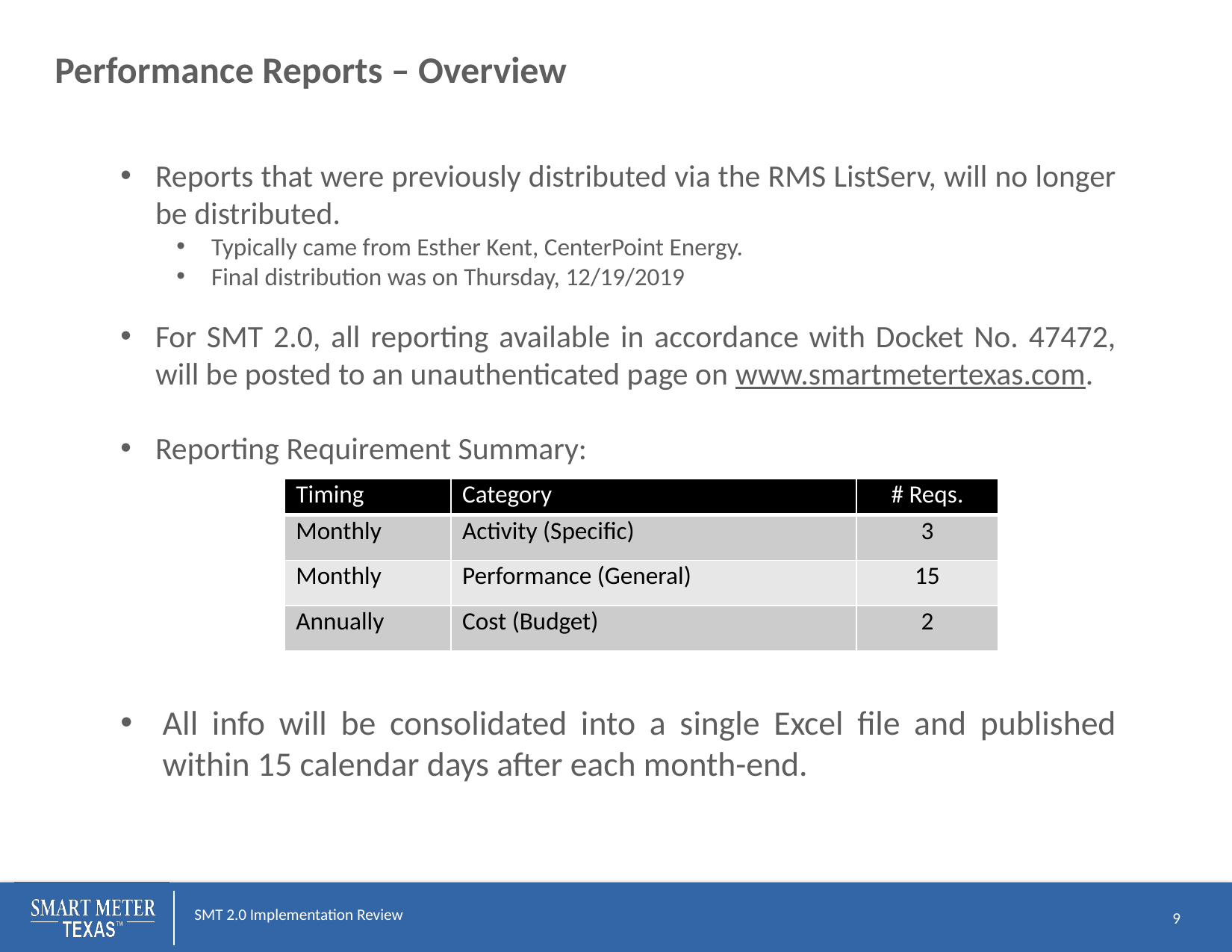

# Performance Reports – Overview
Reports that were previously distributed via the RMS ListServ, will no longer be distributed.
Typically came from Esther Kent, CenterPoint Energy.
Final distribution was on Thursday, 12/19/2019

For SMT 2.0, all reporting available in accordance with Docket No. 47472, will be posted to an unauthenticated page on www.smartmetertexas.com.

Reporting Requirement Summary:

All info will be consolidated into a single Excel file and published within 15 calendar days after each month-end.
| Timing | Category | # Reqs. |
| --- | --- | --- |
| Monthly | Activity (Specific) | 3 |
| Monthly | Performance (General) | 15 |
| Annually | Cost (Budget) | 2 |
9